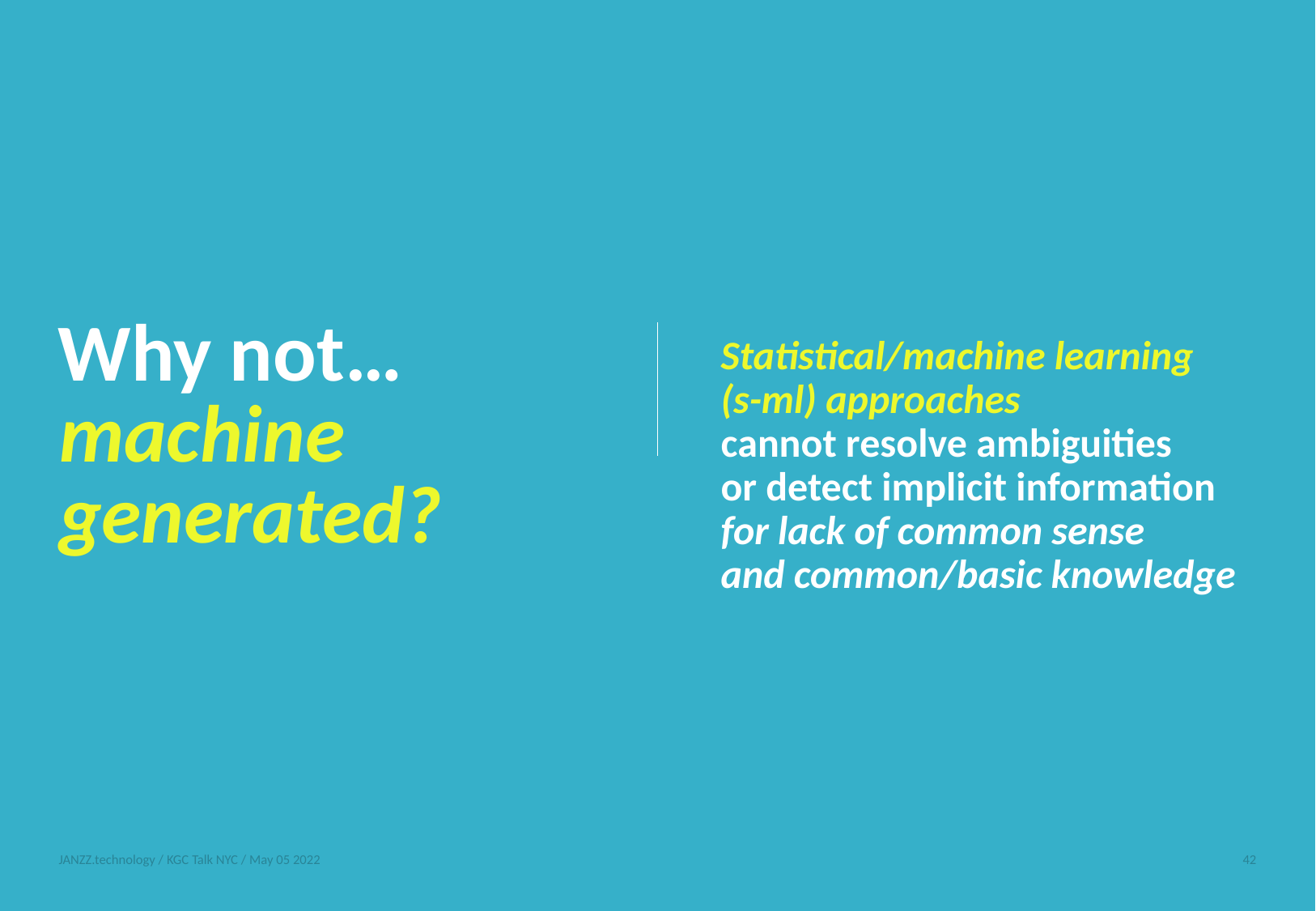

Why not…
Statistical/machine learning
(s-ml) approaches
machine
generated?
cannot resolve ambiguities
or detect implicit information for lack of common sense
and common/basic knowledge
JANZZ.technology / KGC Talk NYC / May 05 2022
42